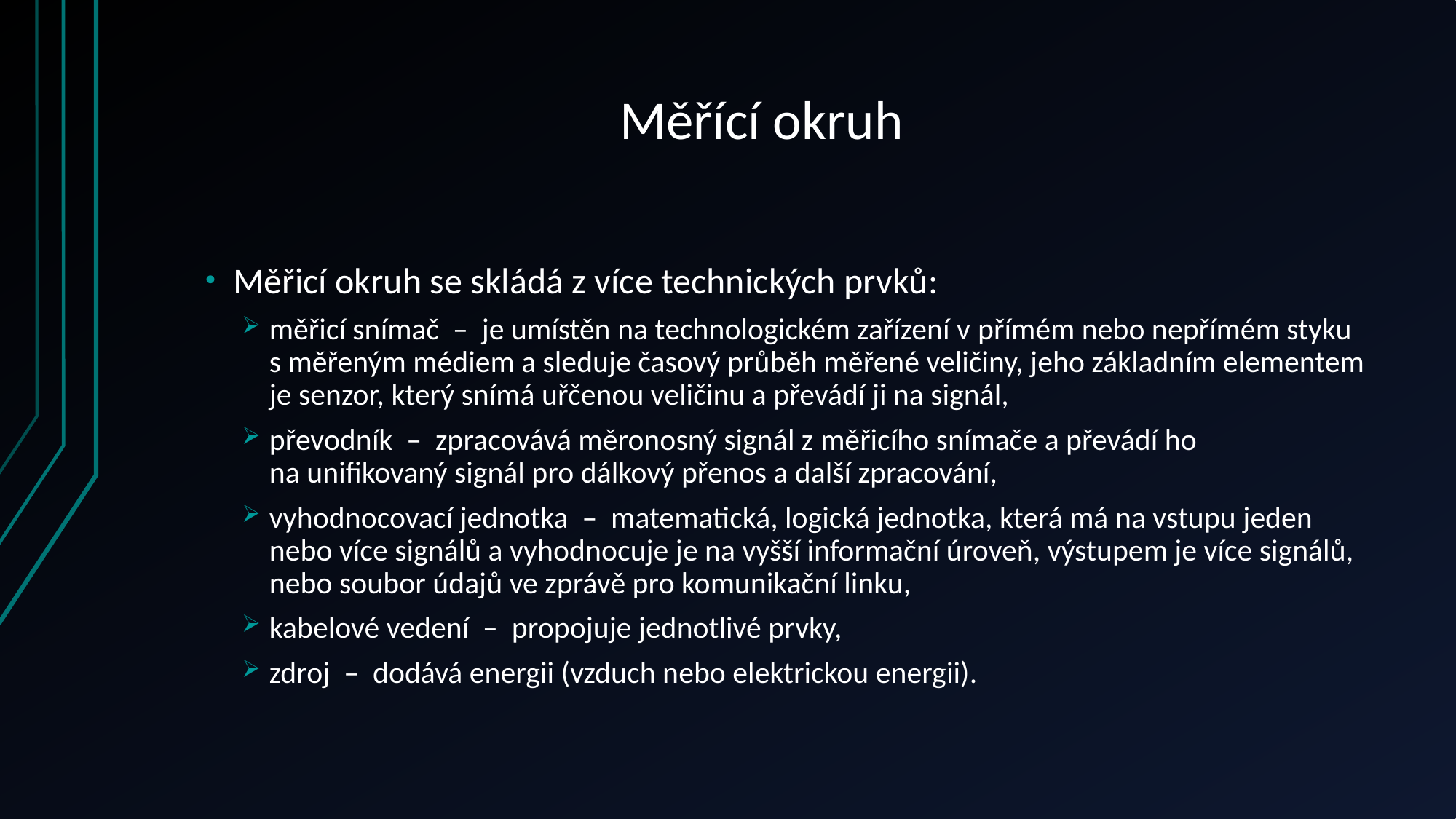

# Měřící okruh
Měřicí okruh se skládá z více technických prvků:
měřicí snímač  –  je umístěn na technologickém zařízení v přímém nebo nepřímém styku s měřeným médiem a sleduje časový průběh měřené veličiny, jeho základním elementem je senzor, který snímá uřčenou veličinu a převádí ji na signál,
převodník  –  zpracovává měronosný signál z měřicího snímače a převádí ho
na unifikovaný signál pro dálkový přenos a další zpracování,
vyhodnocovací jednotka  –  matematická, logická jednotka, která má na vstupu jeden nebo více signálů a vyhodnocuje je na vyšší informační úroveň, výstupem je více signálů, nebo soubor údajů ve zprávě pro komunikační linku,
kabelové vedení  –  propojuje jednotlivé prvky,
zdroj  –  dodává energii (vzduch nebo elektrickou energii).